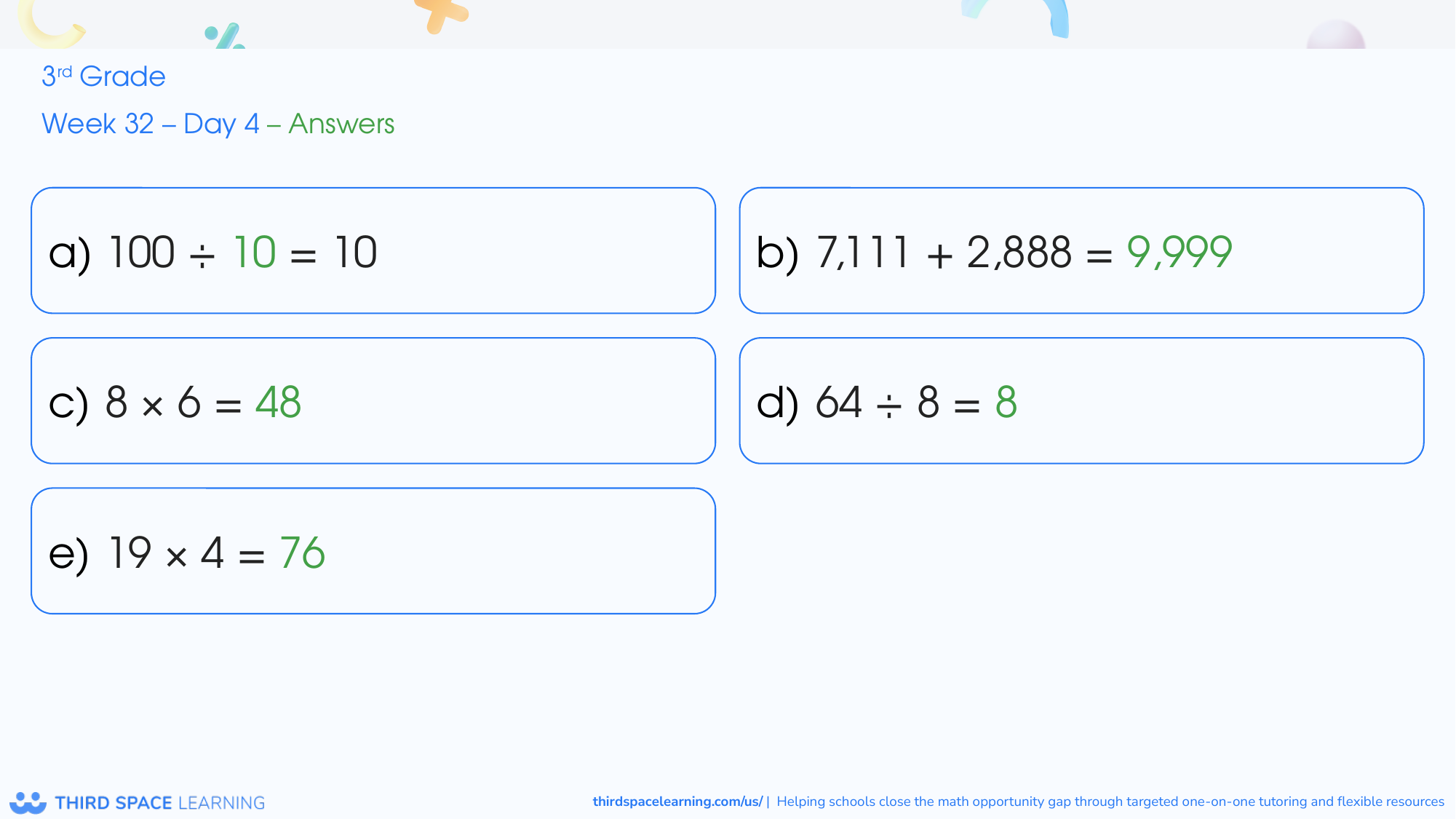

3rd Grade
Week 32 – Day 4 – Answers
100 ÷ 10 = 10
7,111 + 2,888 = 9,999
8 × 6 = 48
64 ÷ 8 = 8
19 × 4 = 76